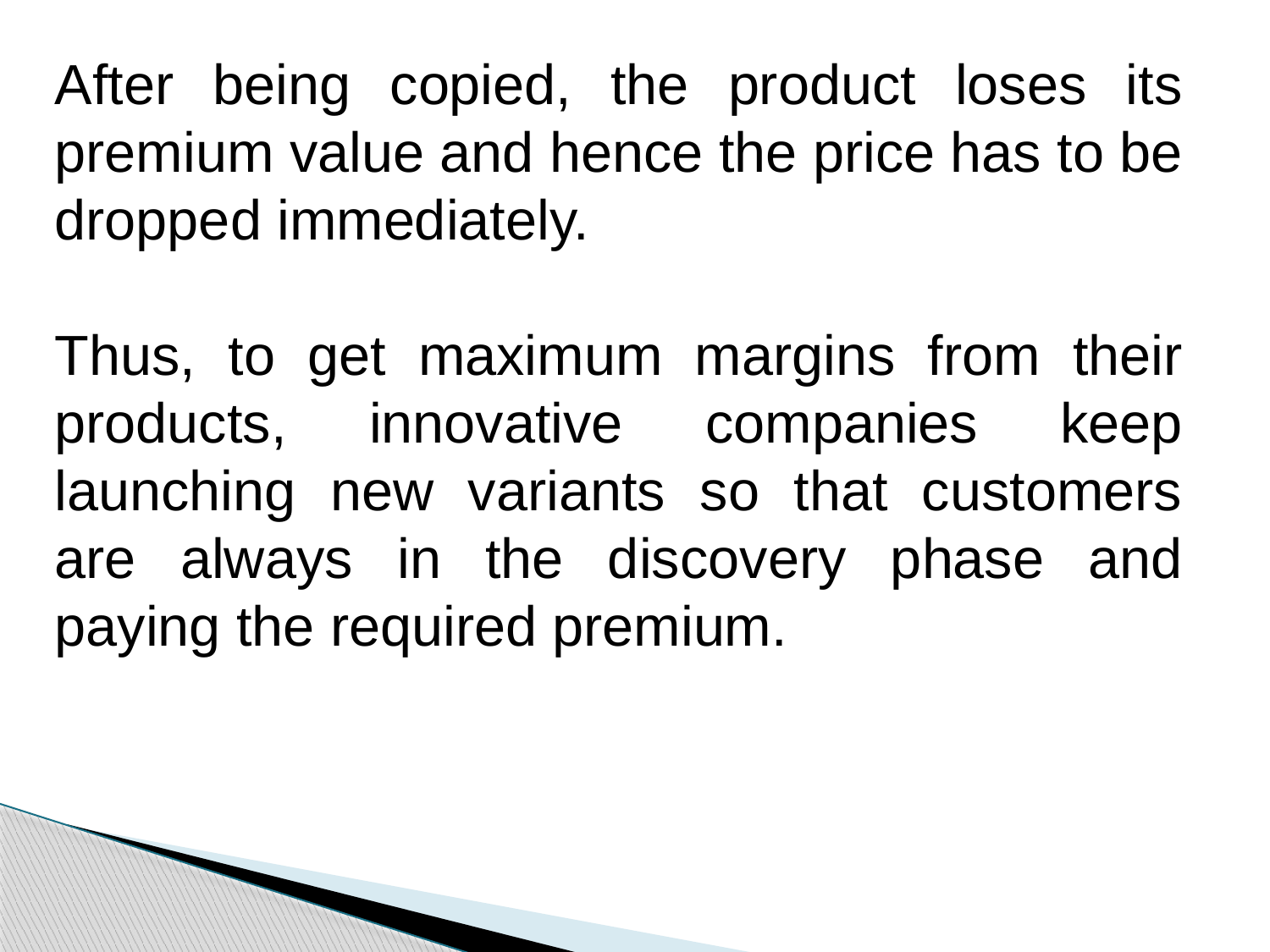

After being copied, the product loses its premium value and hence the price has to be dropped immediately.

Thus, to get maximum margins from their products, innovative companies keep launching new variants so that customers are always in the discovery phase and paying the required premium.